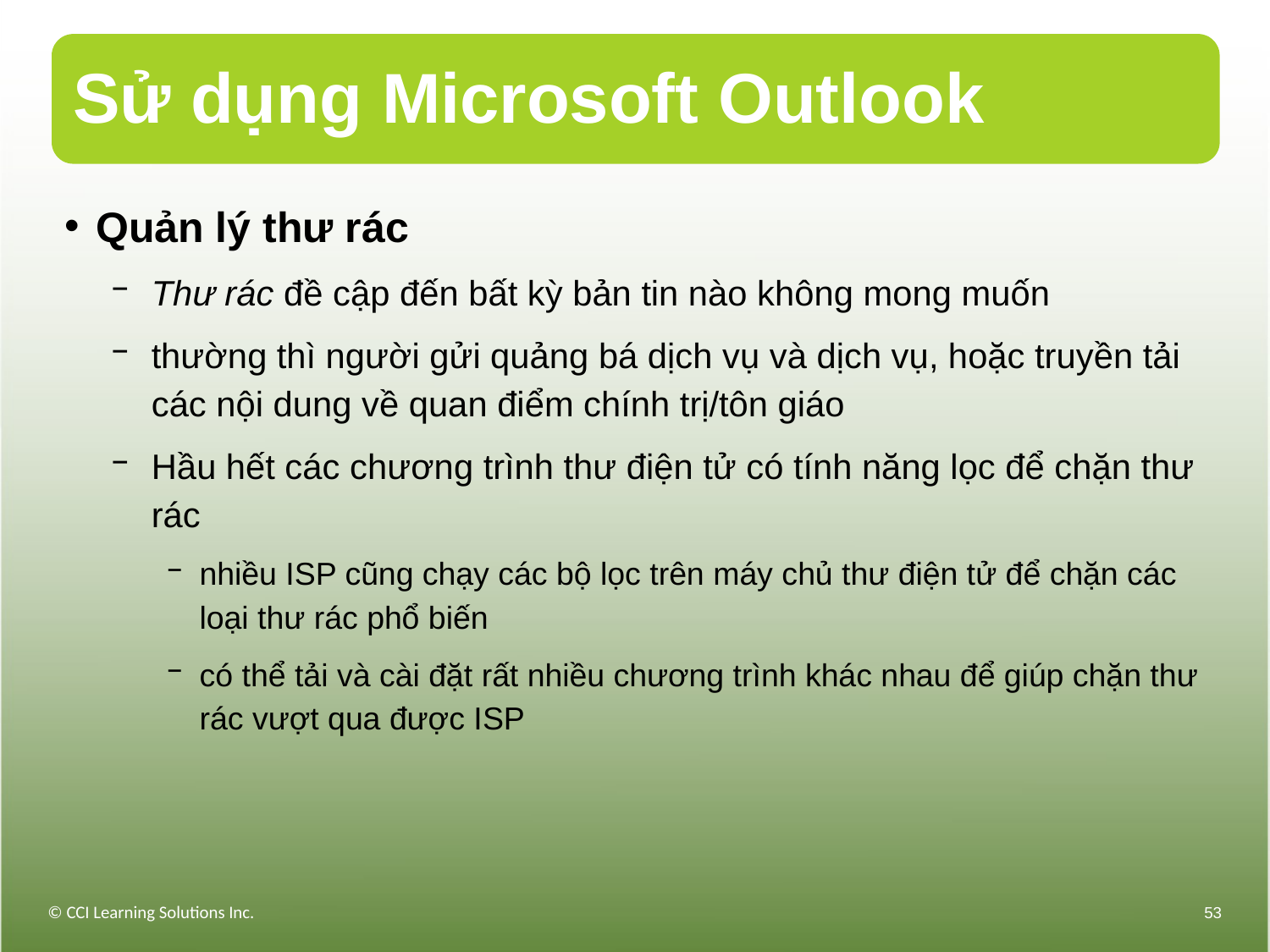

# Sử dụng Microsoft Outlook
Quản lý thư rác
Thư rác đề cập đến bất kỳ bản tin nào không mong muốn
thường thì người gửi quảng bá dịch vụ và dịch vụ, hoặc truyền tải các nội dung về quan điểm chính trị/tôn giáo
Hầu hết các chương trình thư điện tử có tính năng lọc để chặn thư rác
nhiều ISP cũng chạy các bộ lọc trên máy chủ thư điện tử để chặn các loại thư rác phổ biến
có thể tải và cài đặt rất nhiều chương trình khác nhau để giúp chặn thư rác vượt qua được ISP
© CCI Learning Solutions Inc.
53